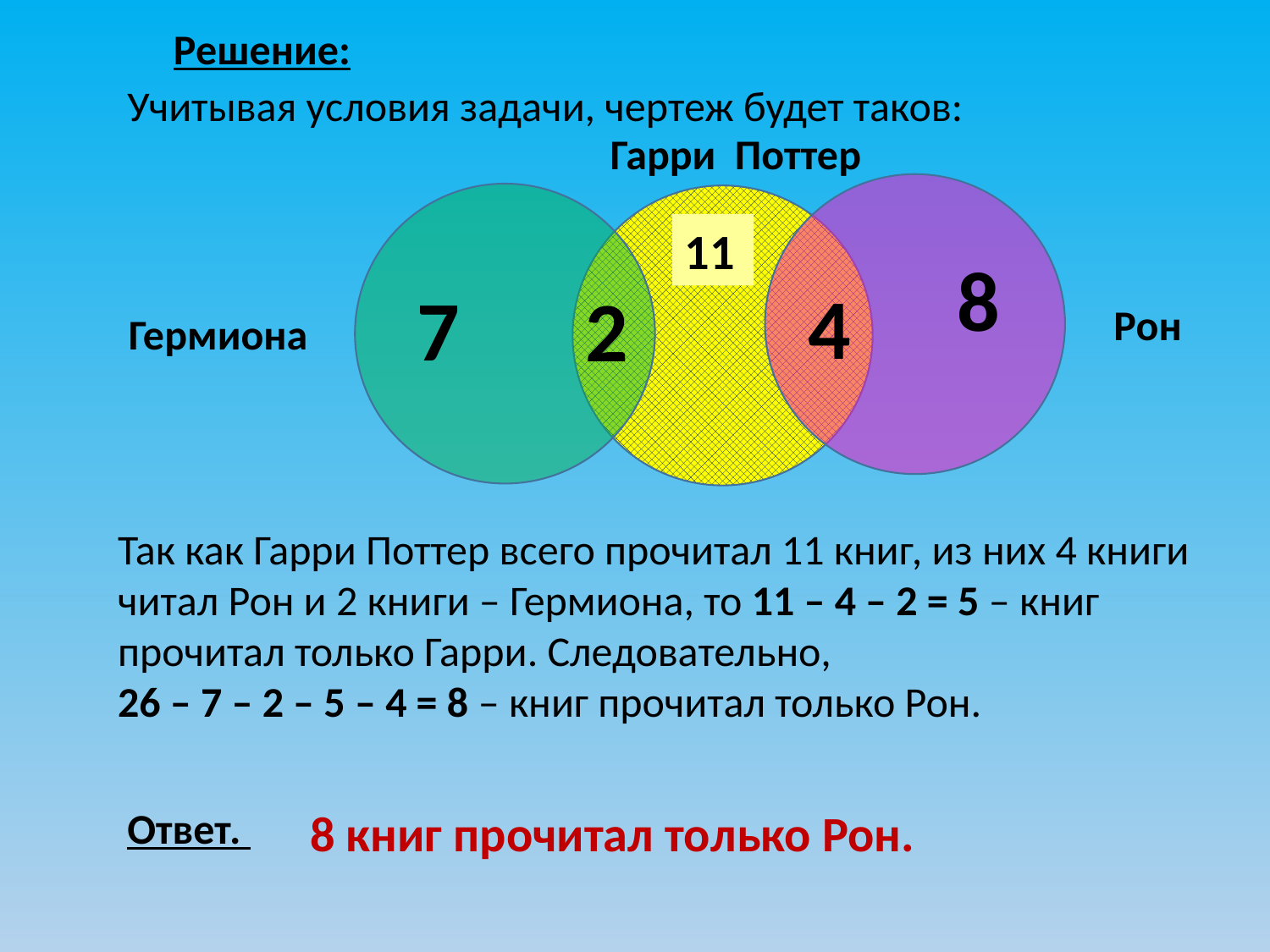

Решение:
Учитывая условия задачи, чертеж будет таков:
Гарри  Поттер

11
8
4
7
2
Рон
Гермиона
Так как Гарри Поттер всего прочитал 11 книг, из них 4 книги читал Рон и 2 книги – Гермиона, то 11 – 4 – 2 = 5 – книг прочитал только Гарри. Следовательно, 
26 – 7 – 2 – 5 – 4 = 8 – книг прочитал только Рон.
Ответ.
8 книг прочитал только Рон.